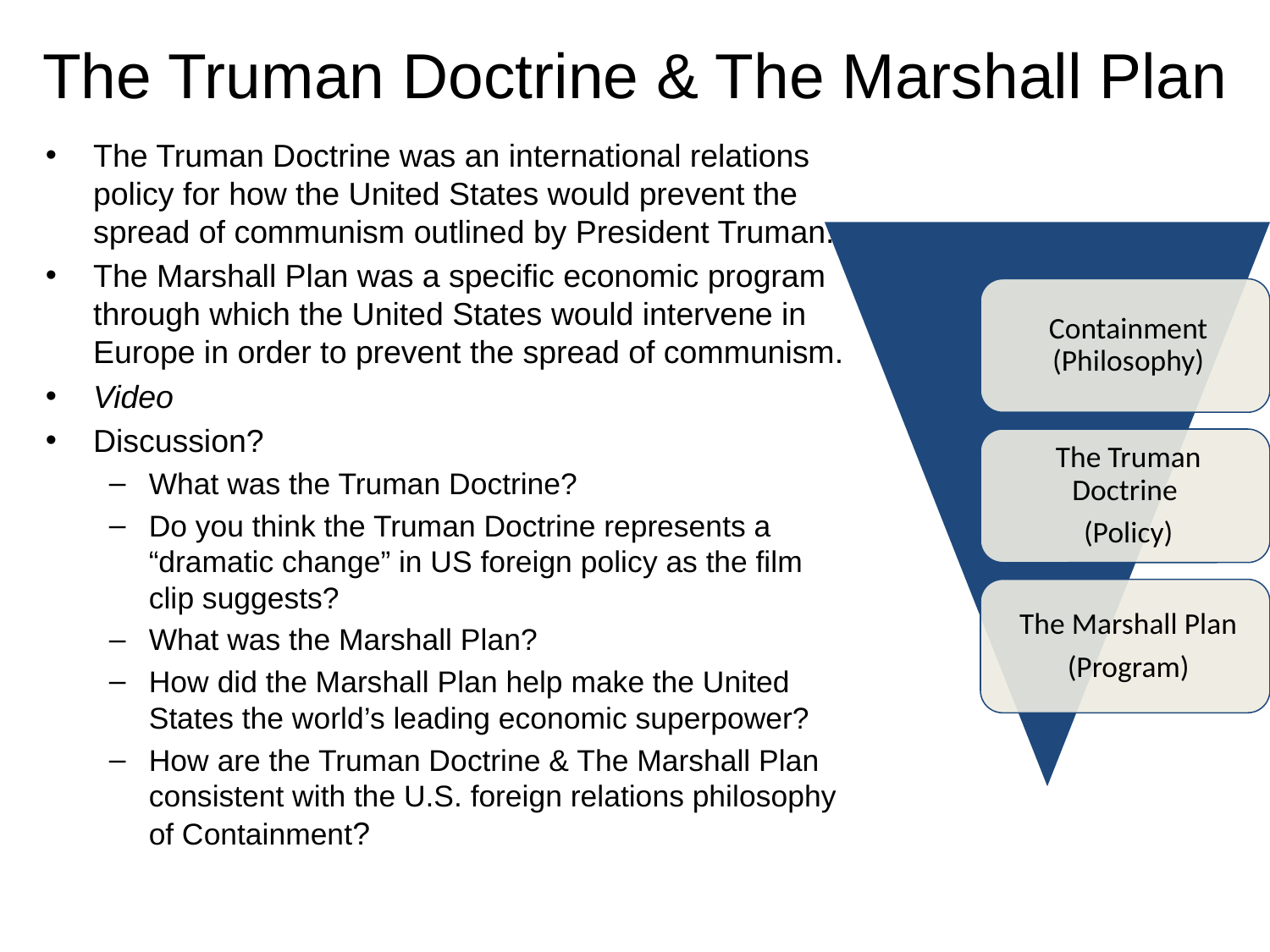

# The Truman Doctrine & The Marshall Plan
The Truman Doctrine was an international relations policy for how the United States would prevent the spread of communism outlined by President Truman.
The Marshall Plan was a specific economic program through which the United States would intervene in Europe in order to prevent the spread of communism.
Video
Discussion?
What was the Truman Doctrine?
Do you think the Truman Doctrine represents a “dramatic change” in US foreign policy as the film clip suggests?
What was the Marshall Plan?
How did the Marshall Plan help make the United States the world’s leading economic superpower?
How are the Truman Doctrine & The Marshall Plan consistent with the U.S. foreign relations philosophy of Containment?
Containment (Philosophy)
The Truman Doctrine
(Policy)
The Marshall Plan
(Program)